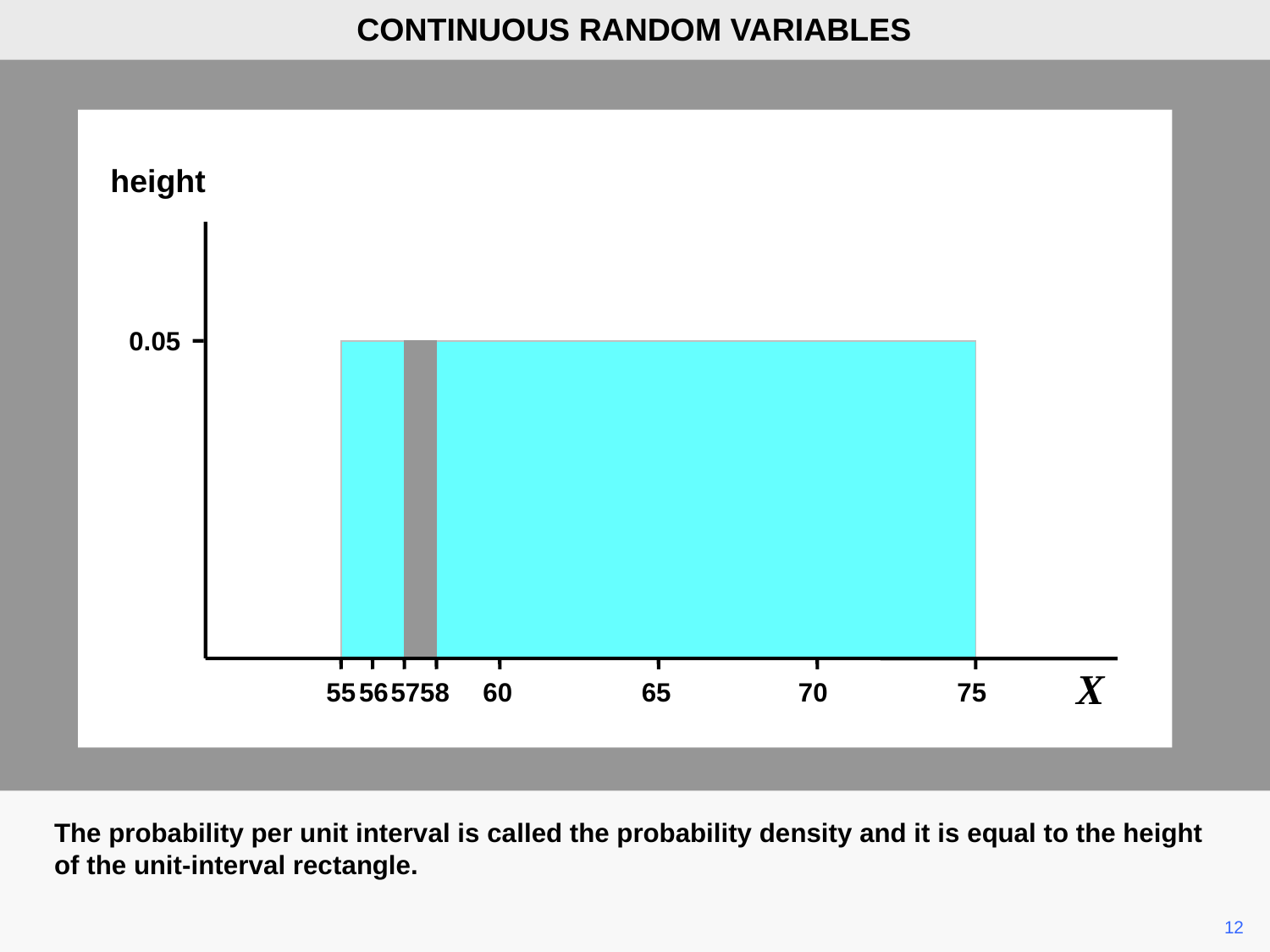

CONTINUOUS RANDOM VARIABLES

height

0.05

X

55
65
56
57
58
60
70
75

The probability per unit interval is called the probability density and it is equal to the height of the unit-interval rectangle.
	12